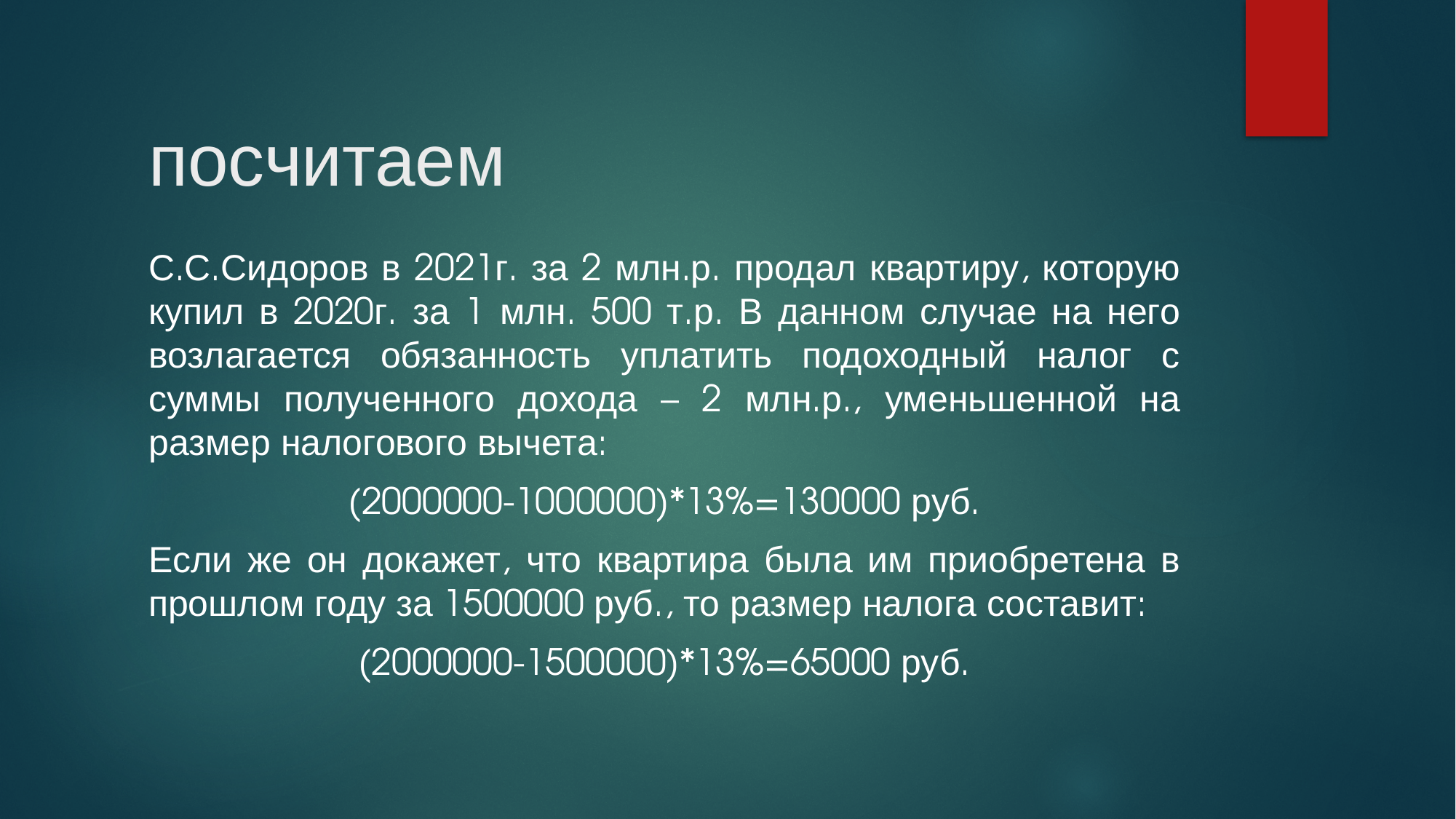

# посчитаем
С.С.Сидоров в 2021г. за 2 млн.р. продал квартиру, которую купил в 2020г. за 1 млн. 500 т.р. В данном случае на него возлагается обязанность уплатить подоходный налог с суммы полученного дохода – 2 млн.р., уменьшенной на размер налогового вычета:
(2000000-1000000)*13%=130000 руб.
Если же он докажет, что квартира была им приобретена в прошлом году за 1500000 руб., то размер налога составит:
(2000000-1500000)*13%=65000 руб.